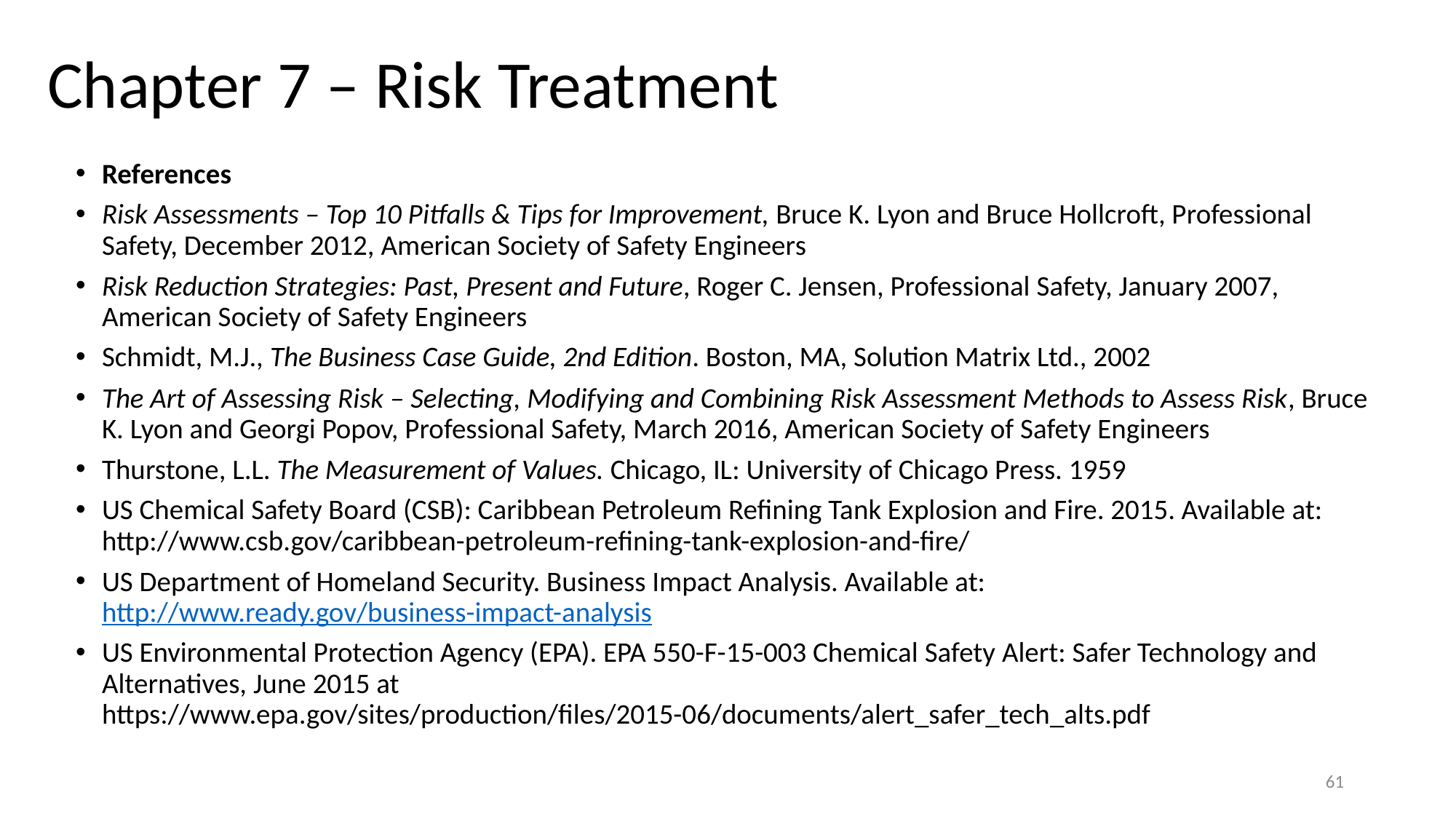

# Chapter 7 – Risk Treatment
References
Risk Assessments – Top 10 Pitfalls & Tips for Improvement, Bruce K. Lyon and Bruce Hollcroft, Professional Safety, December 2012, American Society of Safety Engineers
Risk Reduction Strategies: Past, Present and Future, Roger C. Jensen, Professional Safety, January 2007, American Society of Safety Engineers
Schmidt, M.J., The Business Case Guide, 2nd Edition. Boston, MA, Solution Matrix Ltd., 2002
The Art of Assessing Risk – Selecting, Modifying and Combining Risk Assessment Methods to Assess Risk, Bruce K. Lyon and Georgi Popov, Professional Safety, March 2016, American Society of Safety Engineers
Thurstone, L.L. The Measurement of Values. Chicago, IL: University of Chicago Press. 1959
US Chemical Safety Board (CSB): Caribbean Petroleum Refining Tank Explosion and Fire. 2015. Available at: http://www.csb.gov/caribbean-petroleum-refining-tank-explosion-and-fire/
US Department of Homeland Security. Business Impact Analysis. Available at: http://www.ready.gov/business-impact-analysis
US Environmental Protection Agency (EPA). EPA 550-F-15-003 Chemical Safety Alert: Safer Technology and Alternatives, June 2015 at https://www.epa.gov/sites/production/files/2015-06/documents/alert_safer_tech_alts.pdf
61